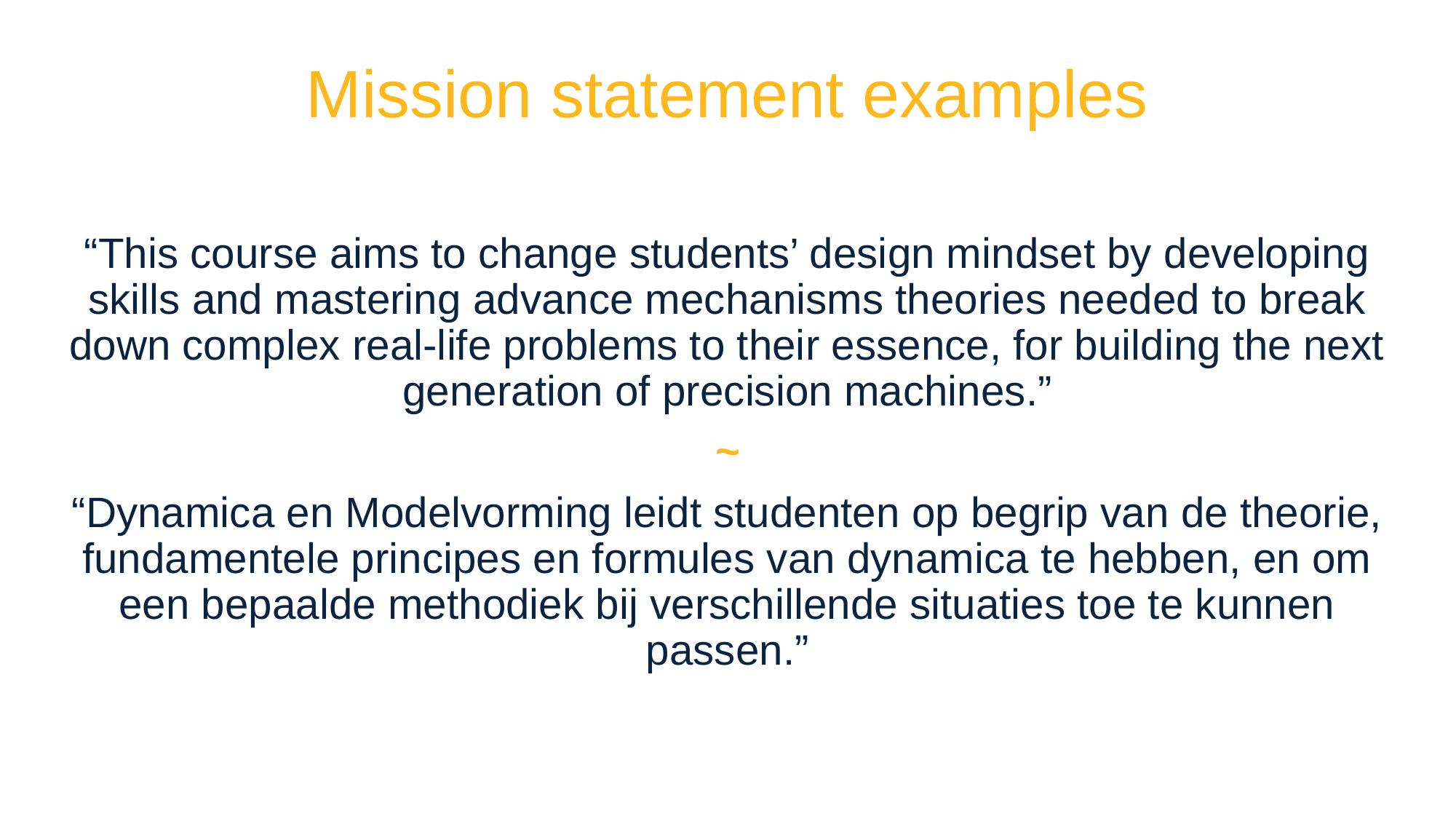

# Mission statement examples
“This course aims to change students’ design mindset by developing skills and mastering advance mechanisms theories needed to break down complex real-life problems to their essence, for building the next generation of precision machines.”
~
“Dynamica en Modelvorming leidt studenten op begrip van de theorie, fundamentele principes en formules van dynamica te hebben, en om een bepaalde methodiek bij verschillende situaties toe te kunnen passen.”